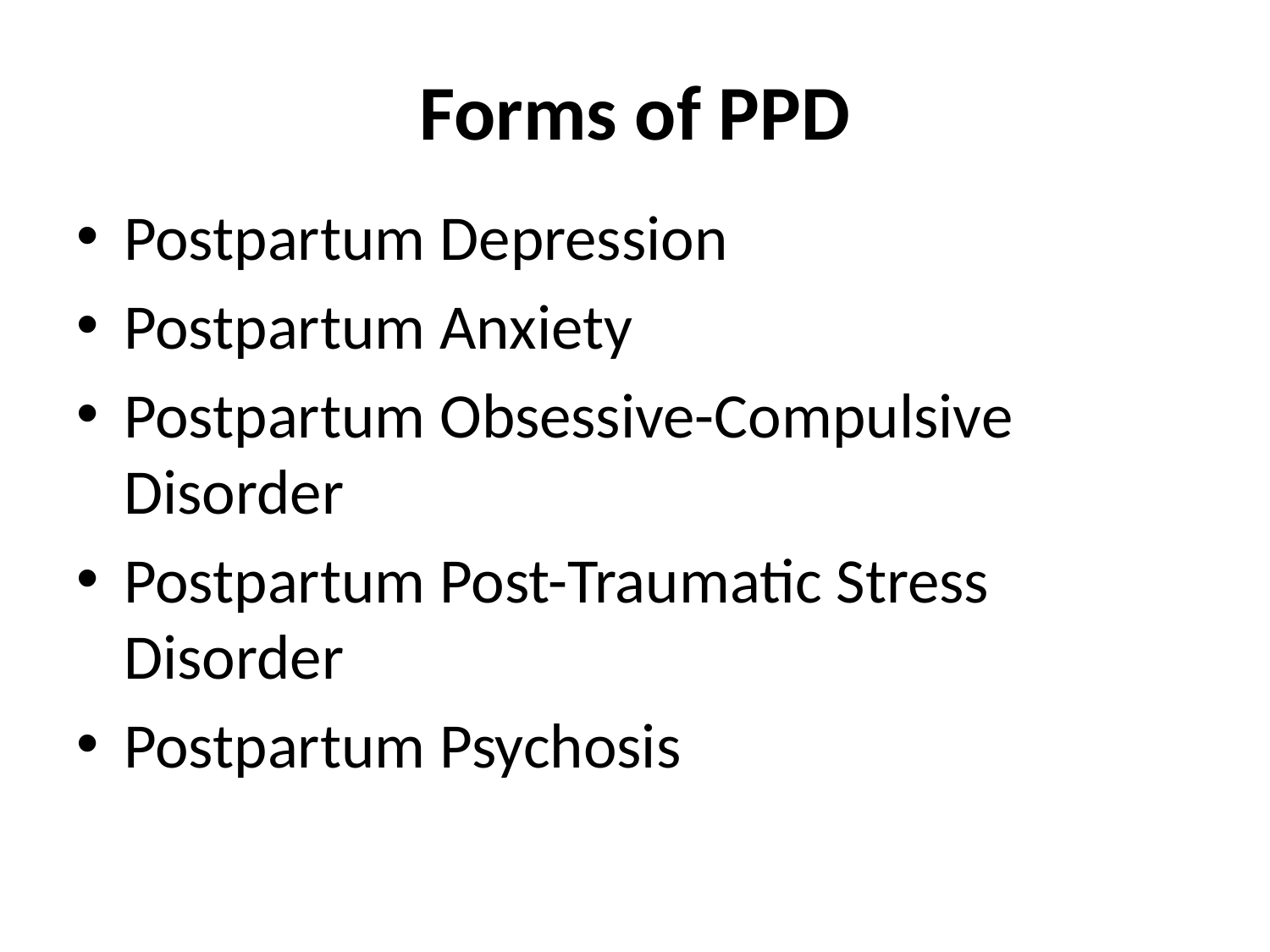

# Forms of PPD
Postpartum Depression
Postpartum Anxiety
Postpartum Obsessive-Compulsive Disorder
Postpartum Post-Traumatic Stress Disorder
Postpartum Psychosis